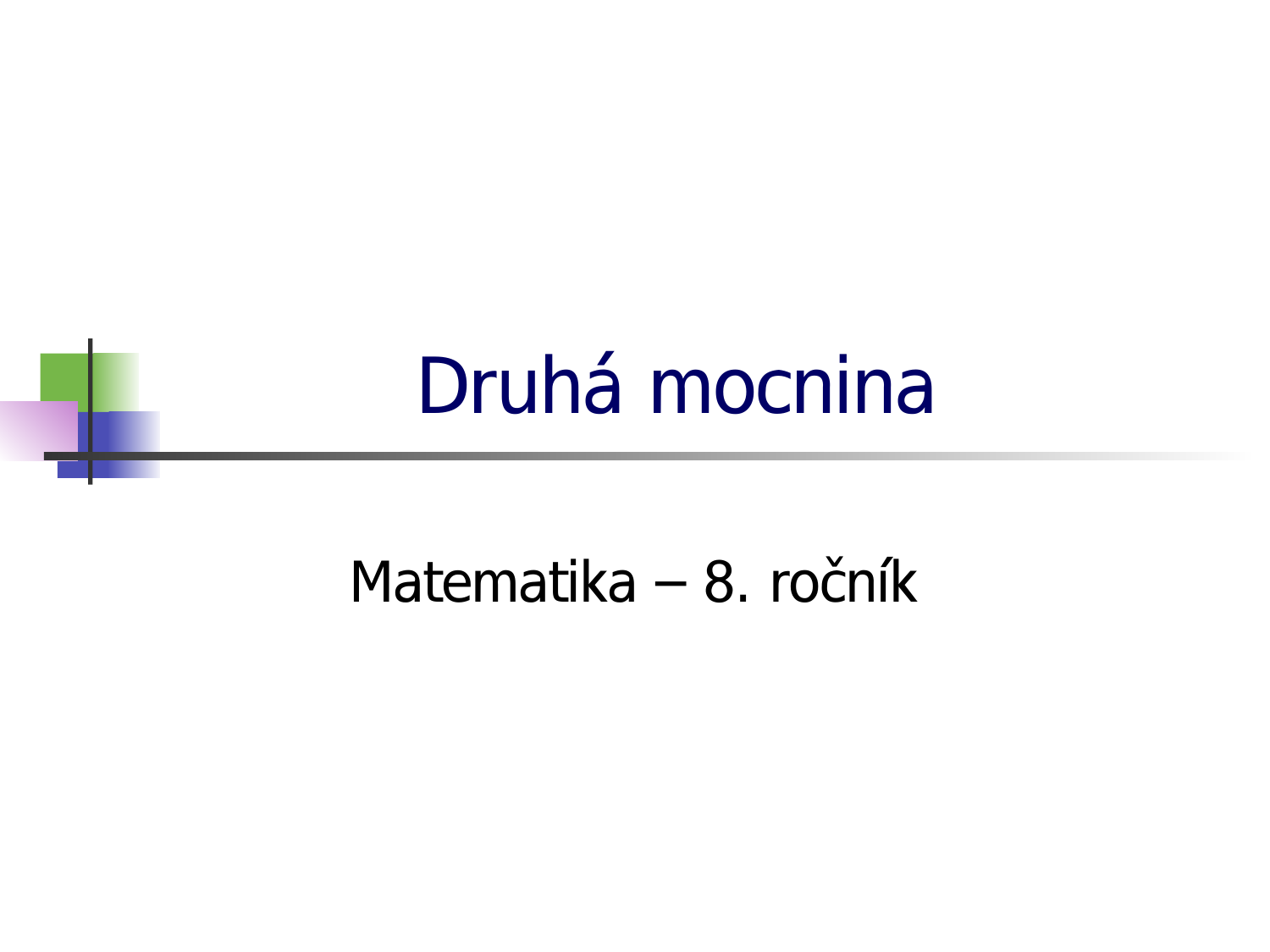

# Druhá mocnina
Matematika – 8. ročník